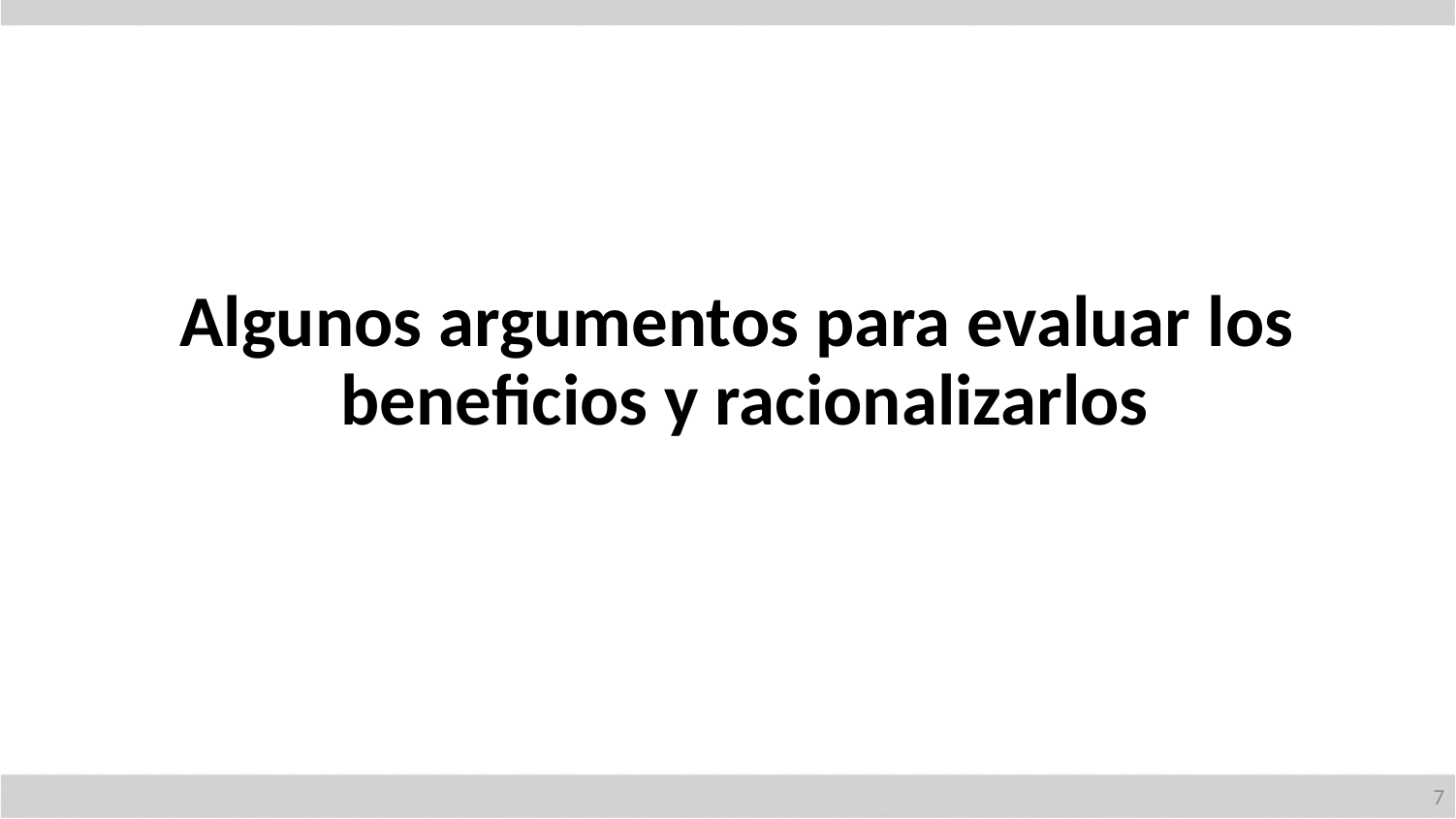

Algunos argumentos para evaluar los
 beneficios y racionalizarlos
7